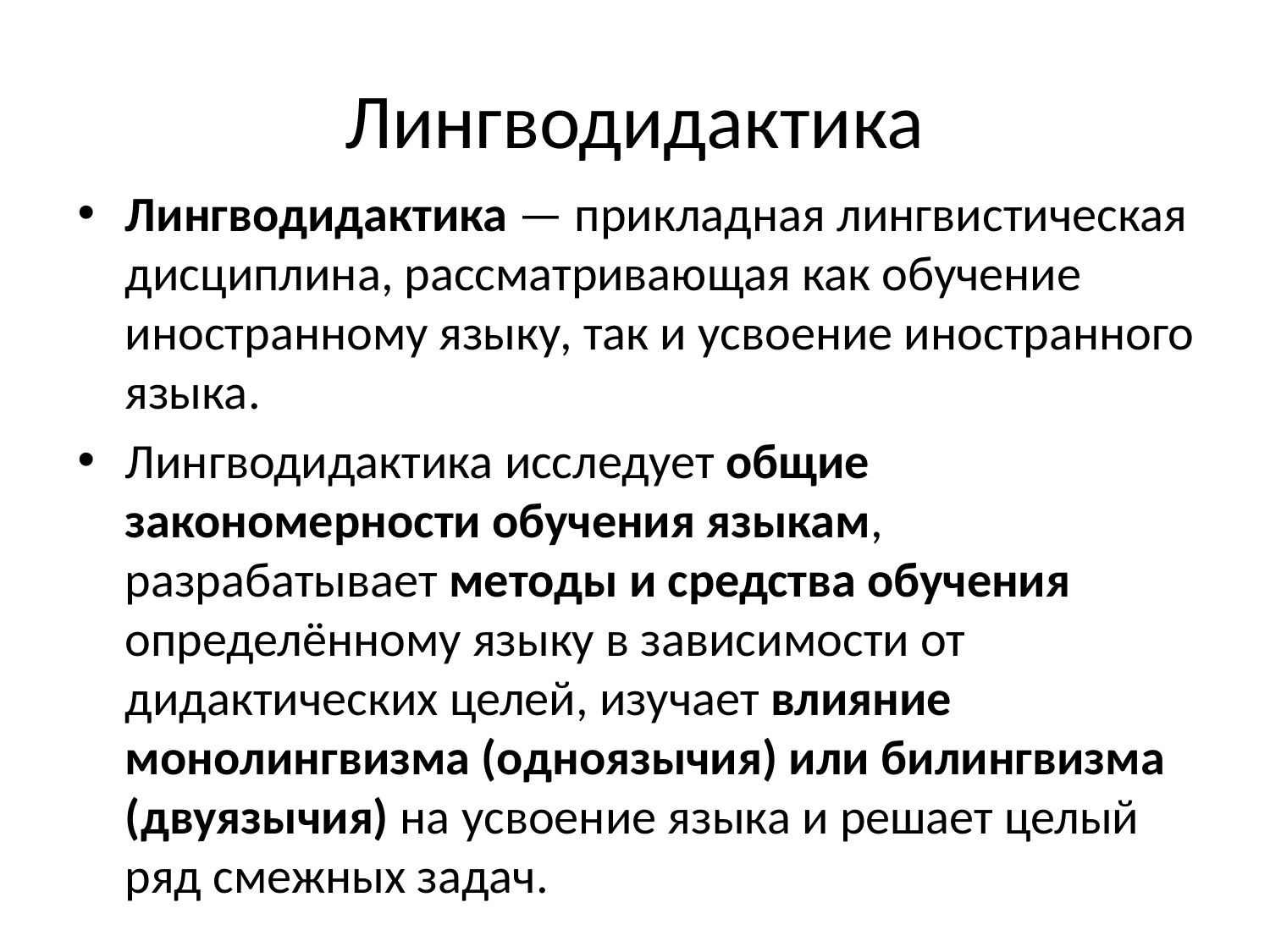

# Лингводидактика
Лингводидактика — прикладная лингвистическая дисциплина, рассматривающая как обучение иностранному языку, так и усвоение иностранного языка.
Лингводидактика исследует общие закономерности обучения языкам, разрабатывает методы и средства обучения определённому языку в зависимости от дидактических целей, изучает влияние монолингвизма (одноязычия) или билингвизма (двуязычия) на усвоение языка и решает целый ряд смежных задач.